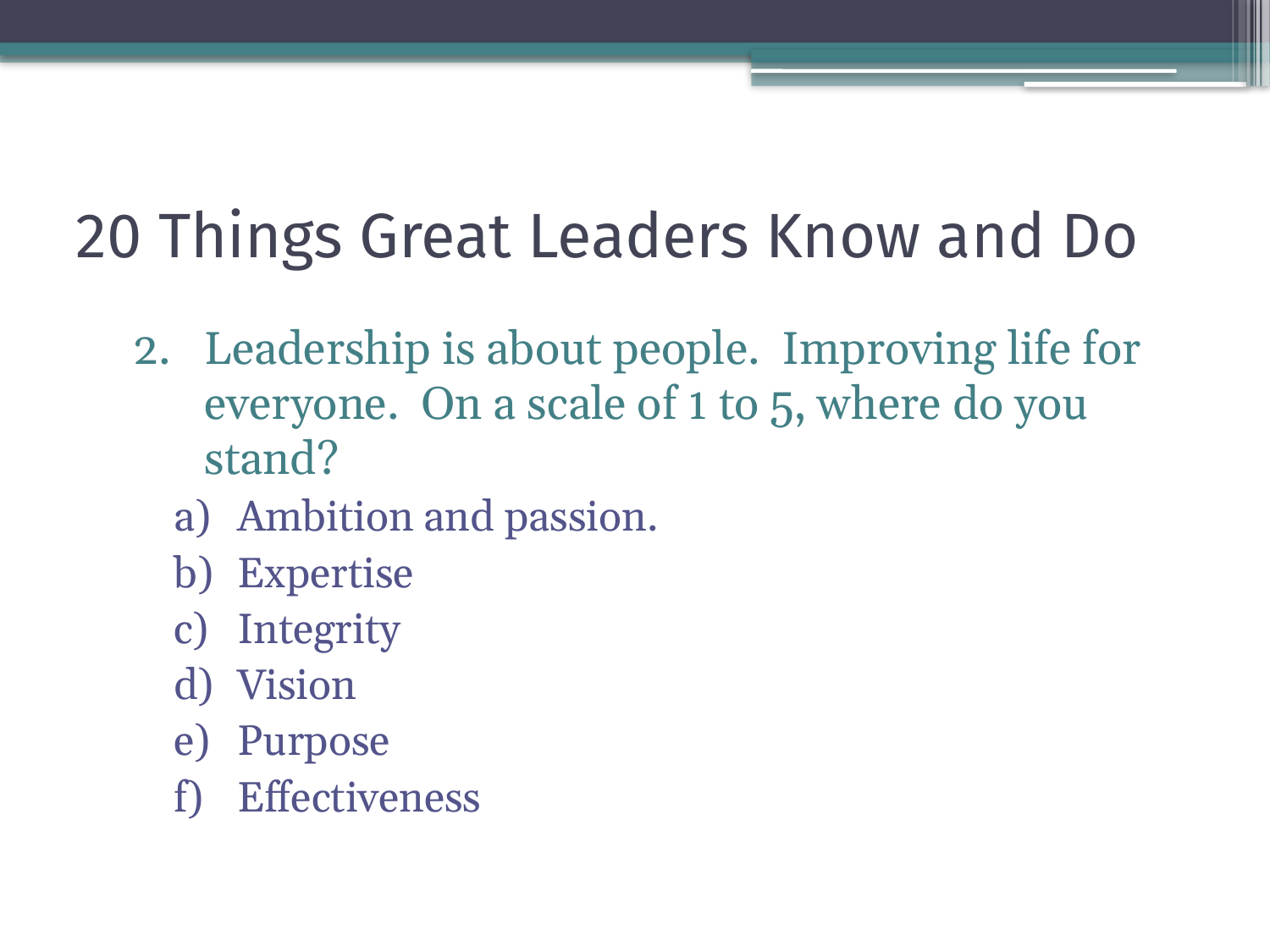

# 20 Things Great Leaders Know and Do
Leadership is about people.  Improving life for everyone.  On a scale of 1 to 5, where do you stand?
Ambition and passion.
Expertise
Integrity
Vision
Purpose
Effectiveness